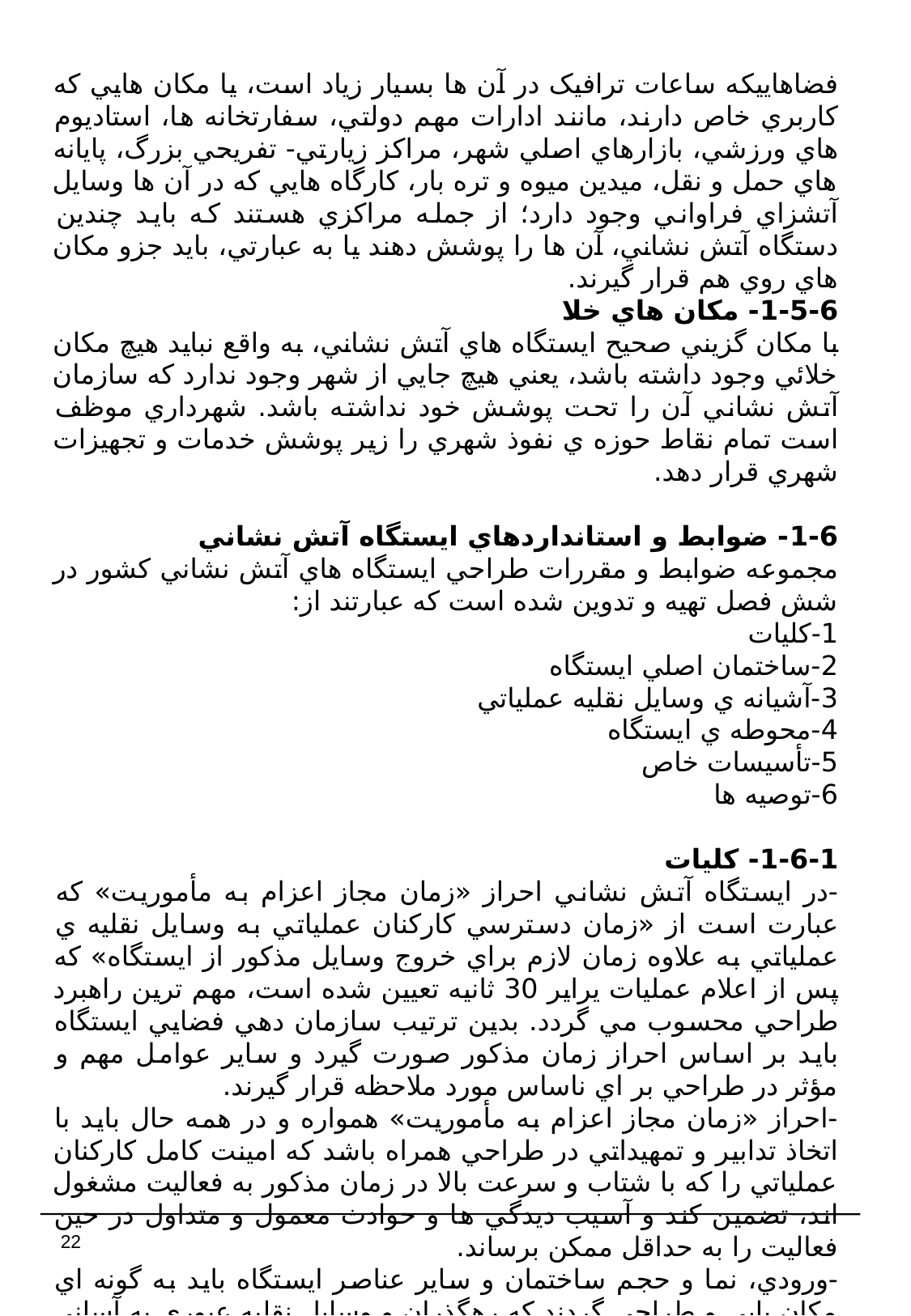

فضاهاييکه ساعات ترافيک در آن ها بسيار زياد است، يا مکان هايي که کاربري خاص دارند، مانند ادارات مهم دولتي، سفارتخانه ها، استاديوم هاي ورزشي، بازارهاي اصلي شهر، مراکز زيارتي- تفريحي بزرگ، پايانه هاي حمل و نقل، ميدين ميوه و تره بار، کارگاه هايي که در آن ها وسايل آتشزاي فراواني وجود دارد؛ از جمله مراکزي هستند که بايد چندين دستگاه آتش نشاني، آن ها را پوشش دهند يا به عبارتي، بايد جزو مکان هاي روي هم قرار گيرند.
1-5-6- مکان هاي خلا
با مکان گزيني صحيح ايستگاه هاي آتش نشاني، به واقع نبايد هيچ مکان خلائي وجود داشته باشد، يعني هيچ جايي از شهر وجود ندارد که سازمان آتش نشاني آن را تحت پوشش خود نداشته باشد. شهرداري موظف است تمام نقاط حوزه ي نفوذ شهري را زير پوشش خدمات و تجهيزات شهري قرار دهد.

1-6- ضوابط و استانداردهاي ايستگاه آتش نشاني
مجموعه ضوابط و مقررات طراحي ايستگاه هاي آتش نشاني کشور در شش فصل تهيه و تدوين شده است که عبارتند از:
1-کليات
2-ساختمان اصلي ايستگاه
3-آشيانه ي وسايل نقليه عملياتي
4-محوطه ي ايستگاه
5-تأسيسات خاص
6-توصيه ها

1-6-1- کليات
-در ايستگاه آتش نشاني احراز «زمان مجاز اعزام به مأموريت» که عبارت است از «زمان دسترسي کارکنان عملياتي به وسايل نقليه ي عملياتي به علاوه زمان لازم براي خروج وسايل مذکور از ايستگاه» که پس از اعلام عمليات يراير 30 ثانيه تعيين شده است، مهم ترين راهبرد طراحي محسوب مي گردد. بدين ترتيب سازمان دهي فضايي ايستگاه بايد بر اساس احراز زمان مذکور صورت گيرد و ساير عوامل مهم و مؤثر در طراحي بر اي ناساس مورد ملاحظه قرار گيرند.
-احراز «زمان مجاز اعزام به مأموريت» همواره و در همه حال بايد با اتخاذ تدابير و تمهيداتي در طراحي همراه باشد که امينت کامل کارکنان عملياتي را که با شتاب و سرعت بالا در زمان مذکور به فعاليت مشغول اند، تضمين کند و آسيب ديدگي ها و حوادث معمول و متداول در حين فعاليت را به حداقل ممکن برساند.
-ورودي، نما و حجم ساختمان و ساير عناصر ايستگاه بايد به گونه اي مکان يابي و طراحي گردند که رهگذران و وسايل نقليه عبوري به آساني و به سهولت قادر به تشخيص دسترسي و ارتباط با آن باشند.

22